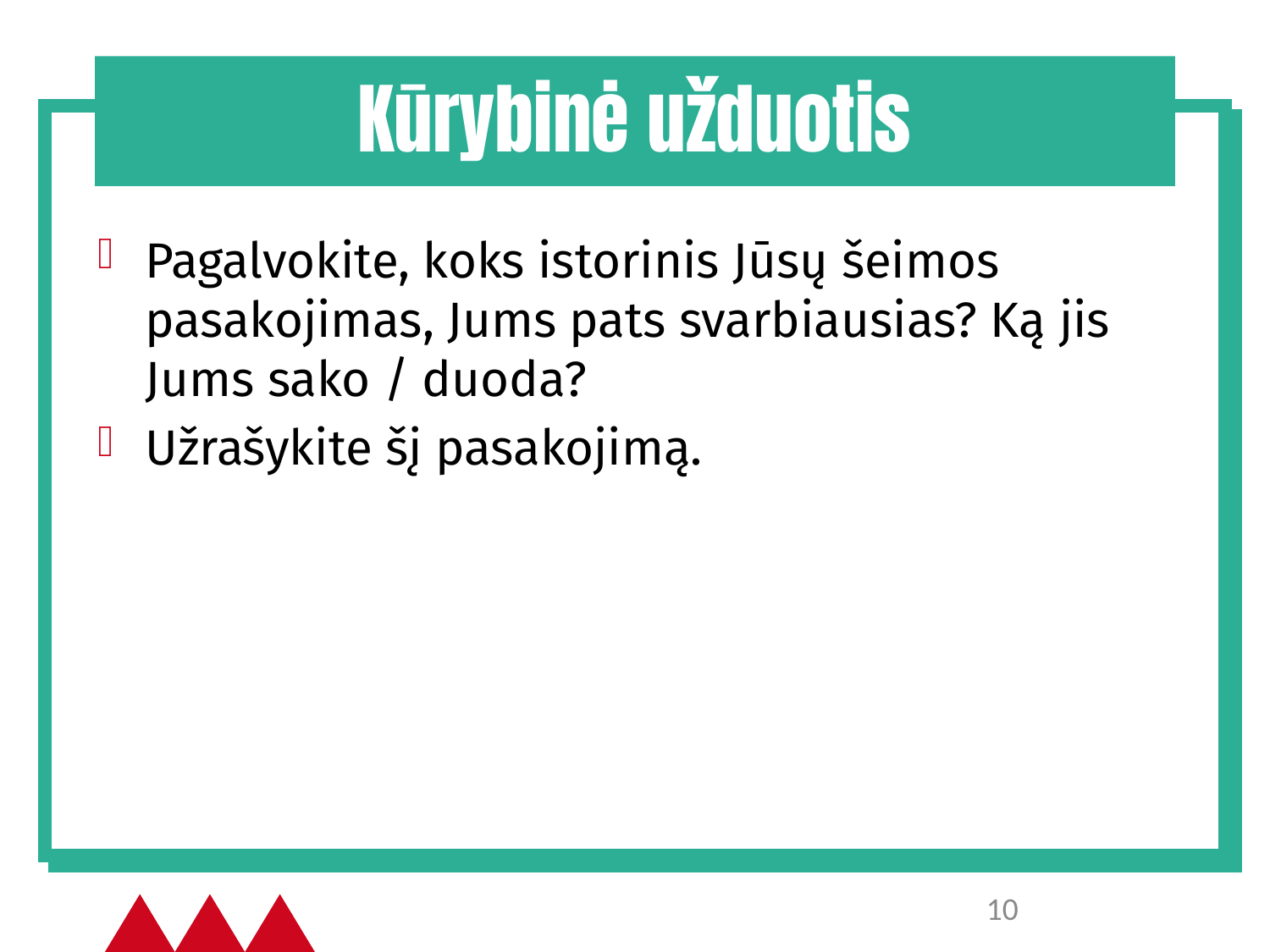

# Kūrybinė užduotis
Pagalvokite, koks istorinis Jūsų šeimos pasakojimas, Jums pats svarbiausias? Ką jis Jums sako / duoda?
Užrašykite šį pasakojimą.
10